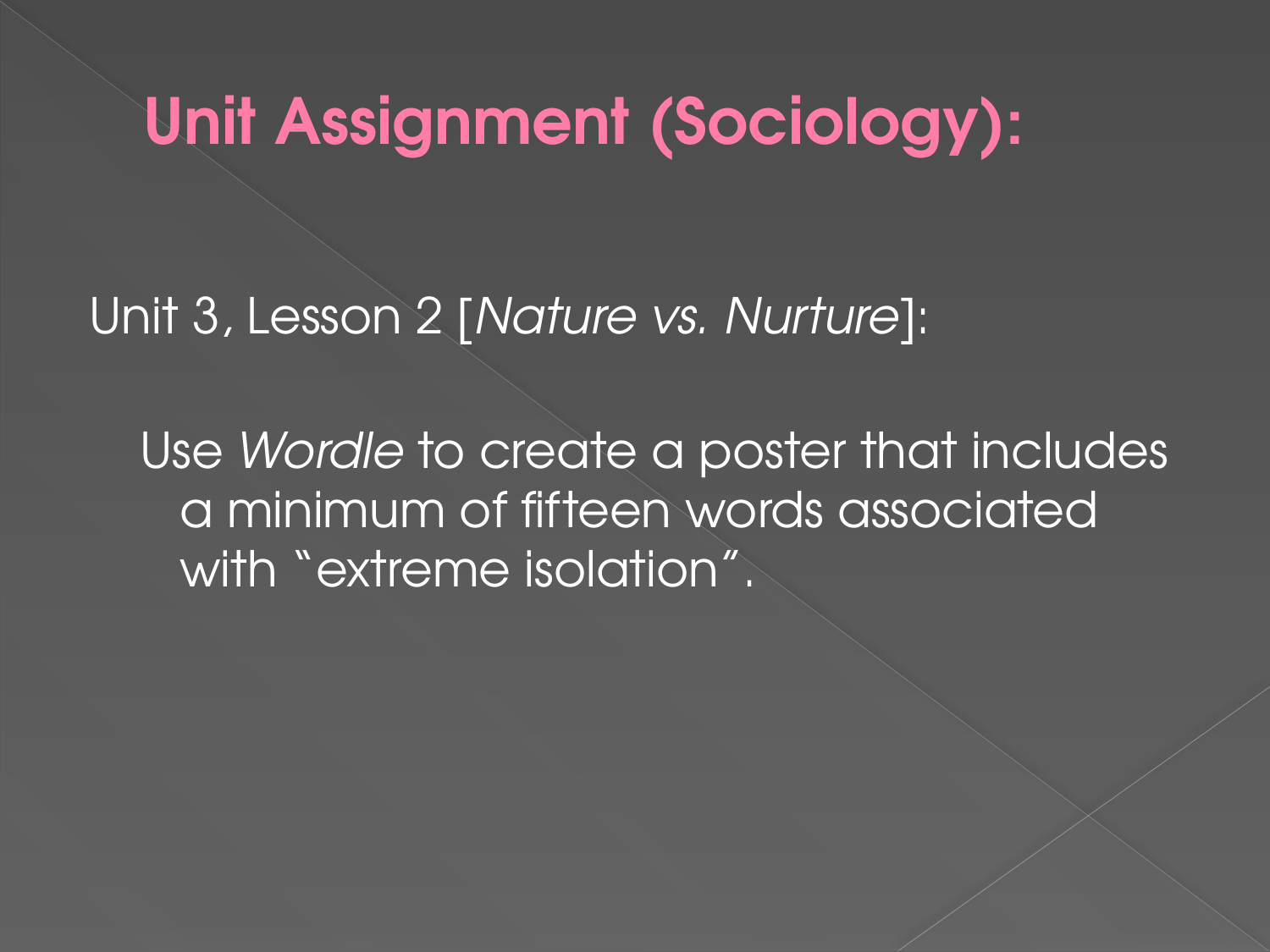

# Unit Assignment (Sociology):
 Unit 3, Lesson 2 [Nature vs. Nurture]:

Use Wordle to create a poster that includes a minimum of fifteen words associated with “extreme isolation”.